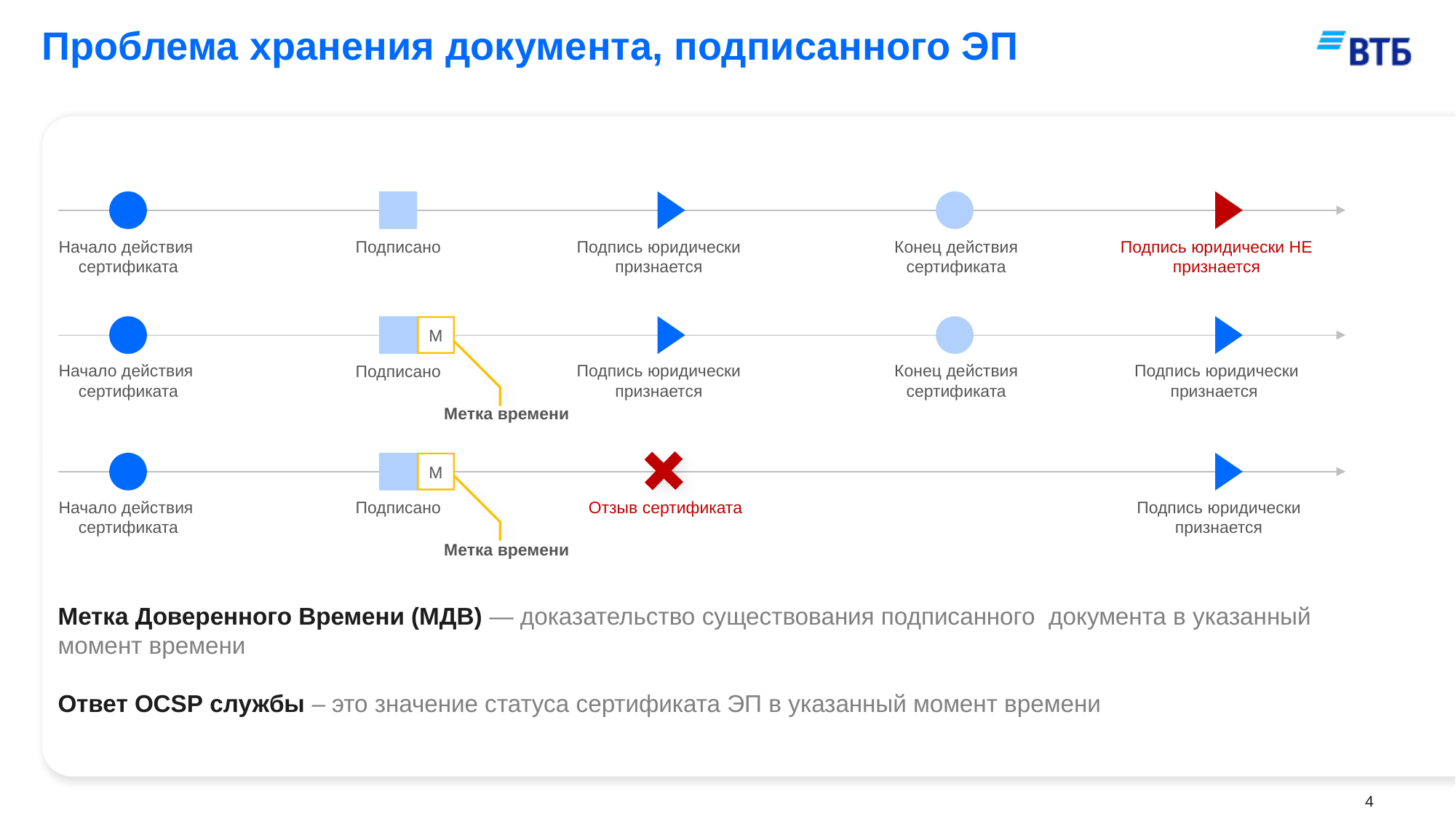

Проблема хранения документа, подписанного ЭП
я

Начало действия
сертификата
Подписано
Подпись юридически признается
Конец действия
сертификата
Подпись юридически НЕ признается

я

М

Начало действия
сертификата
Подписано
Подпись юридически признается
Конец действия
сертификата
Подпись юридически признается
Метка времени

я

М

Начало действия
сертификата
Подписано
Отзыв сертификата
Подпись юридически признается
Метка времени
Метка Доверенного Времени (МДВ) — доказательство существования подписанного  документа в указанный момент времени

Ответ OCSP службы – это значение статуса сертификата ЭП в указанный момент времени